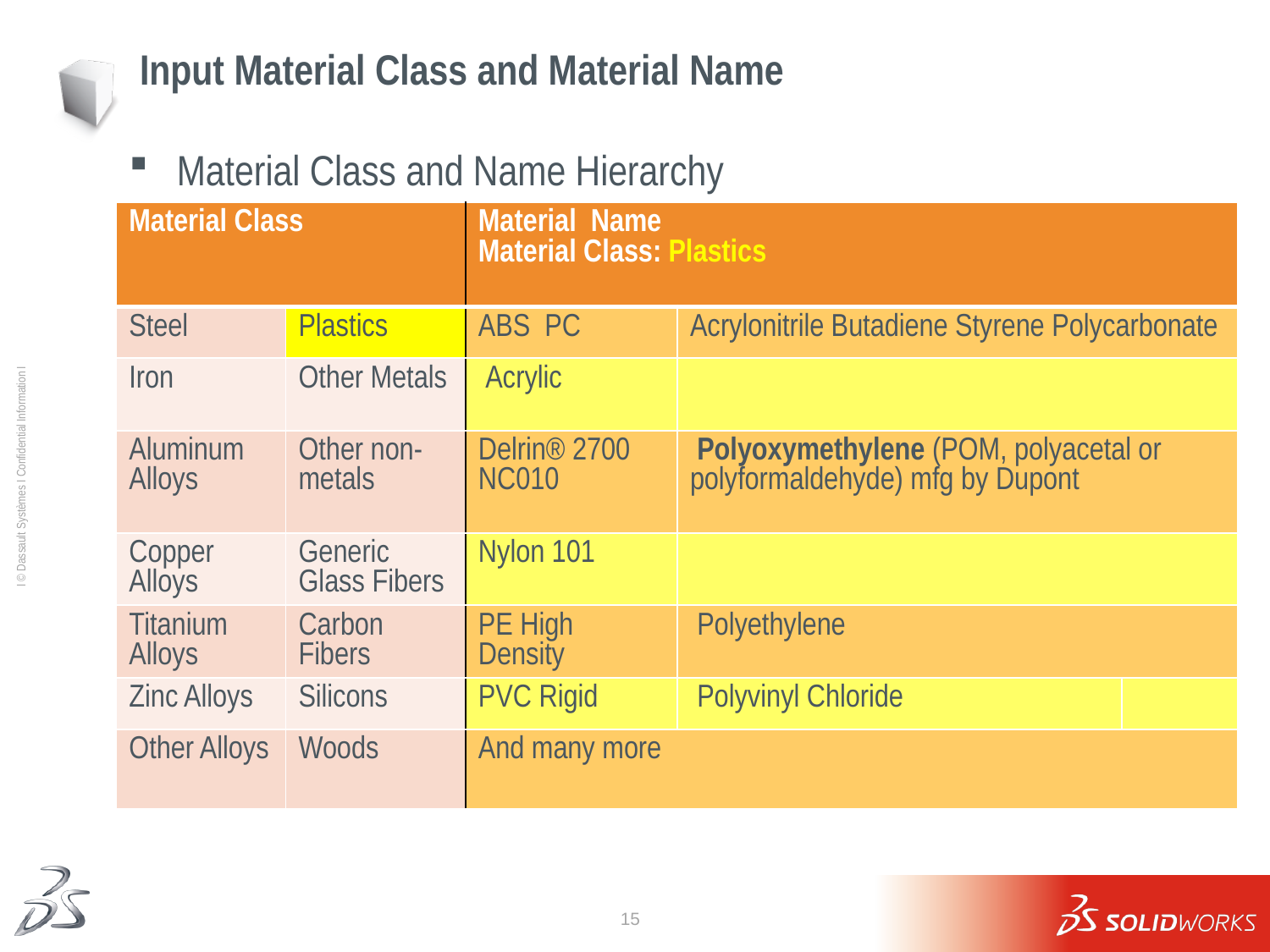

# Input Material Class and Material Name
Material Class and Name Hierarchy

| Material Class |  | Material Name Material Class: Plastics |  |  |
| --- | --- | --- | --- | --- |
| Steel | Plastics | ABS PC | Acrylonitrile Butadiene Styrene Polycarbonate |  |
| Iron | Other Metals | Acrylic |  |  |
| Aluminum Alloys | Other non-metals | Delrin® 2700 NC010 | Polyoxymethylene (POM, polyacetal or polyformaldehyde) mfg by Dupont |  |
| Copper Alloys | Generic Glass Fibers | Nylon 101 |  |  |
| Titanium Alloys | Carbon Fibers | PE High Density | Polyethylene |  |
| Zinc Alloys | Silicons | PVC Rigid | Polyvinyl Chloride |  |
| Other Alloys | Woods | And many more |  |  |